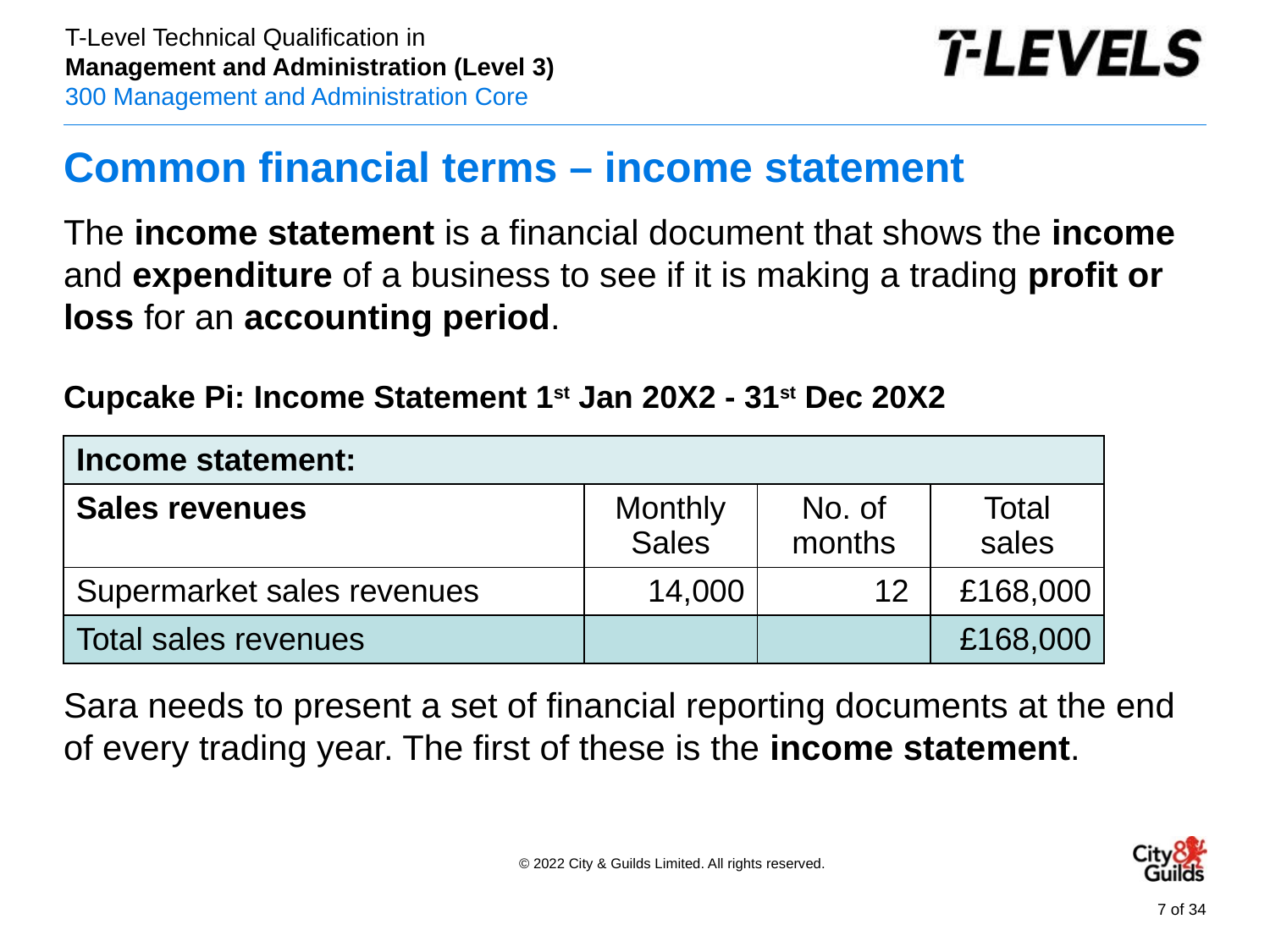

# Common financial terms – income statement
The income statement is a financial document that shows the income and expenditure of a business to see if it is making a trading profit or loss for an accounting period.
Cupcake Pi: Income Statement 1st Jan 20X2 - 31st Dec 20X2

Sara needs to present a set of financial reporting documents at the end of every trading year. The first of these is the income statement.

| Income statement: | Example heading |  |  |
| --- | --- | --- | --- |
| Sales revenues | Monthly Sales | No. of months | Total sales |
| Supermarket sales revenues | 14,000 | 12 | £168,000 |
| Total sales revenues |  |  | £168,000 |